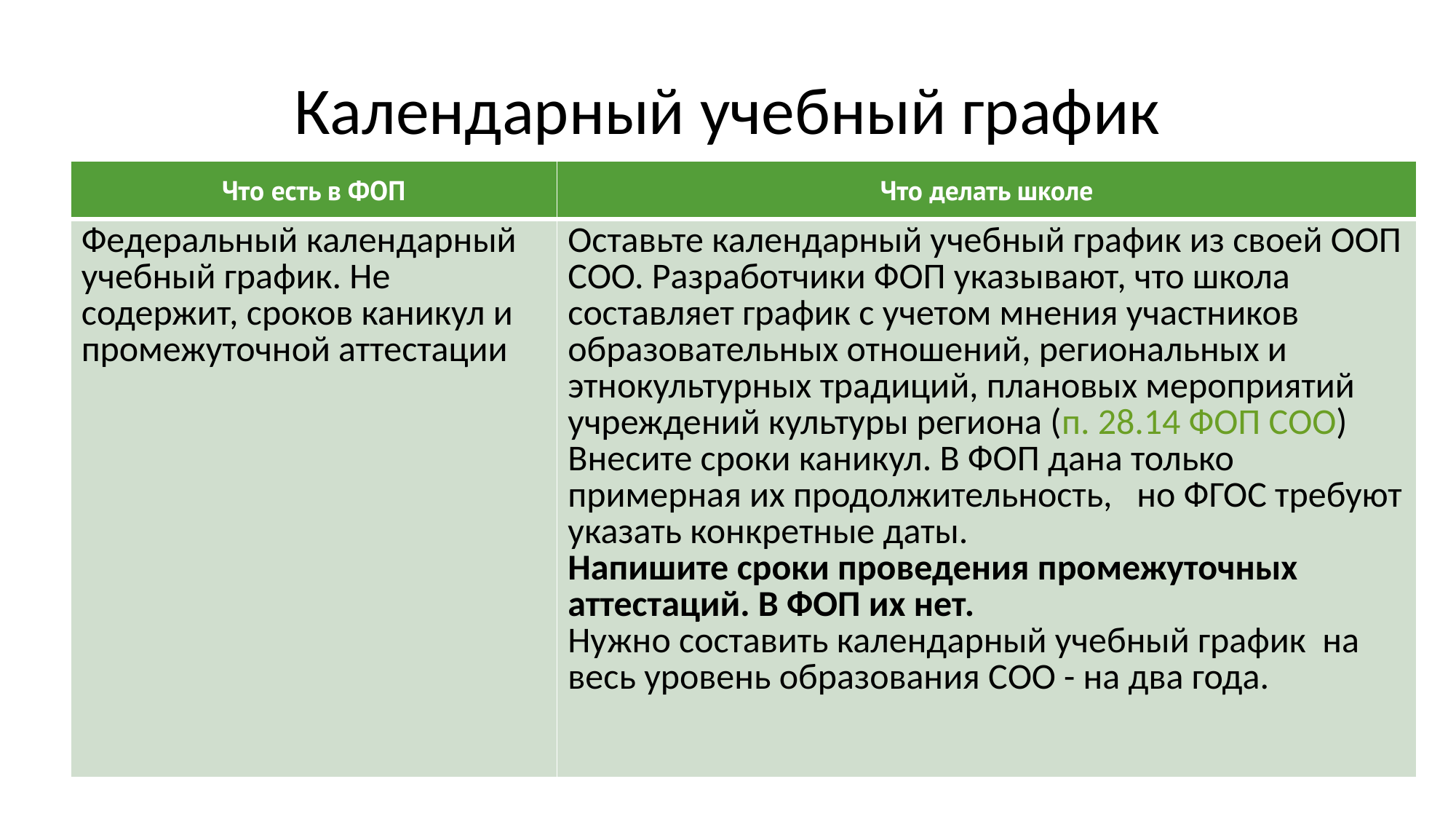

# Календарный учебный график
| Что есть в ФОП | Что делать школе |
| --- | --- |
| Федеральный календарный учебный график. Не содержит, сроков каникул и промежуточной аттестации | Оставьте календарный учебный график из своей ООП СОО. Разработчики ФОП указывают, что школа составляет график с учетом мнения участников образовательных отношений, региональных и этнокультурных традиций, плановых мероприятий учреждений культуры региона (п. 28.14 ФОП СОО) Внесите сроки каникул. В ФОП дана только примерная их продолжительность, но ФГОС требуют указать конкретные даты. Напишите сроки проведения промежуточных аттестаций. В ФОП их нет. Нужно составить календарный учебный график на весь уровень образования СОО - на два года. |